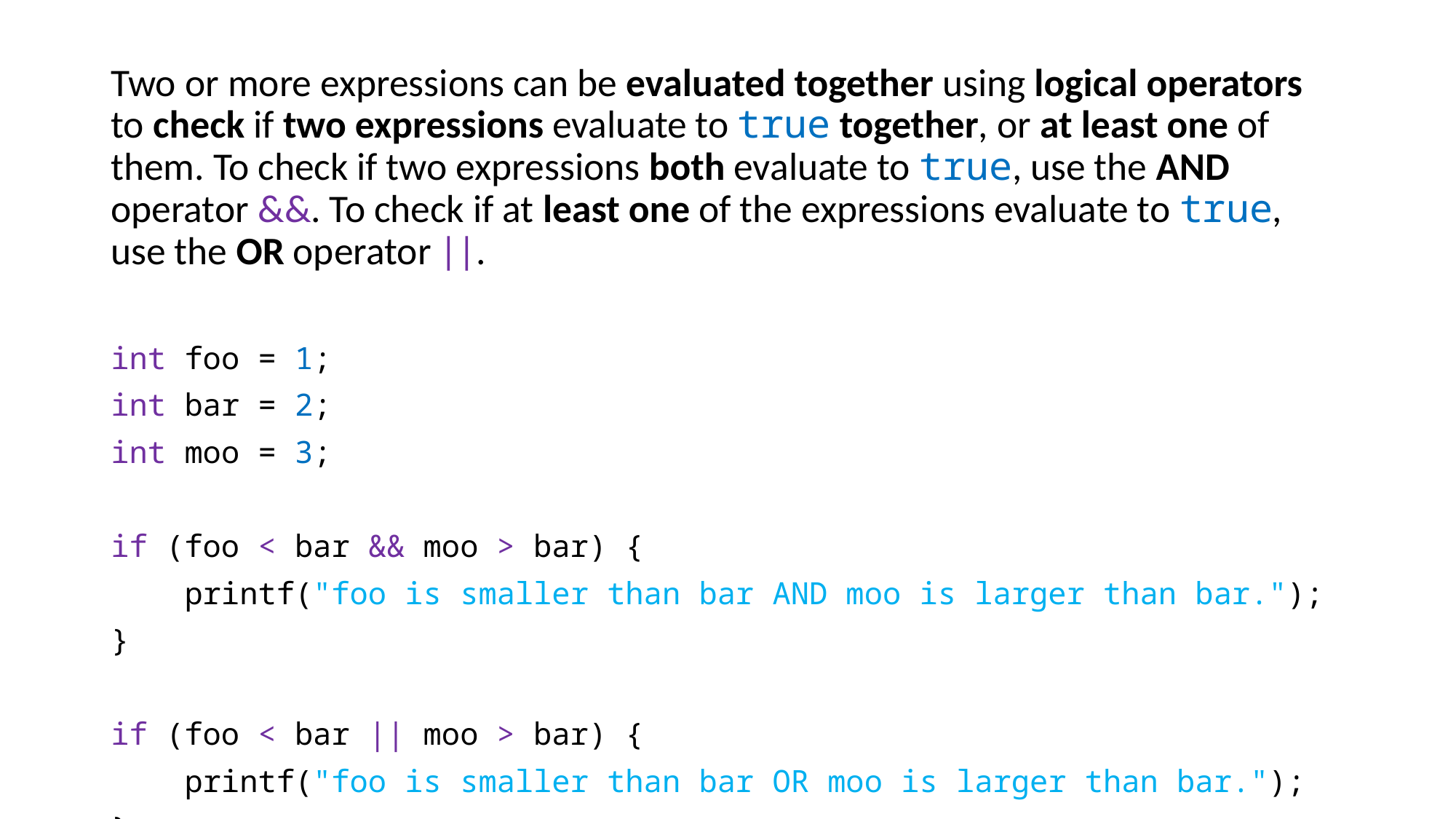

Two or more expressions can be evaluated together using logical operators to check if two expressions evaluate to true together, or at least one of them. To check if two expressions both evaluate to true, use the AND operator &&. To check if at least one of the expressions evaluate to true, use the OR operator ||.

int foo = 1;
int bar = 2;
int moo = 3;

if (foo < bar && moo > bar) {
    printf("foo is smaller than bar AND moo is larger than bar.");
}

if (foo < bar || moo > bar) {
    printf("foo is smaller than bar OR moo is larger than bar.");
}